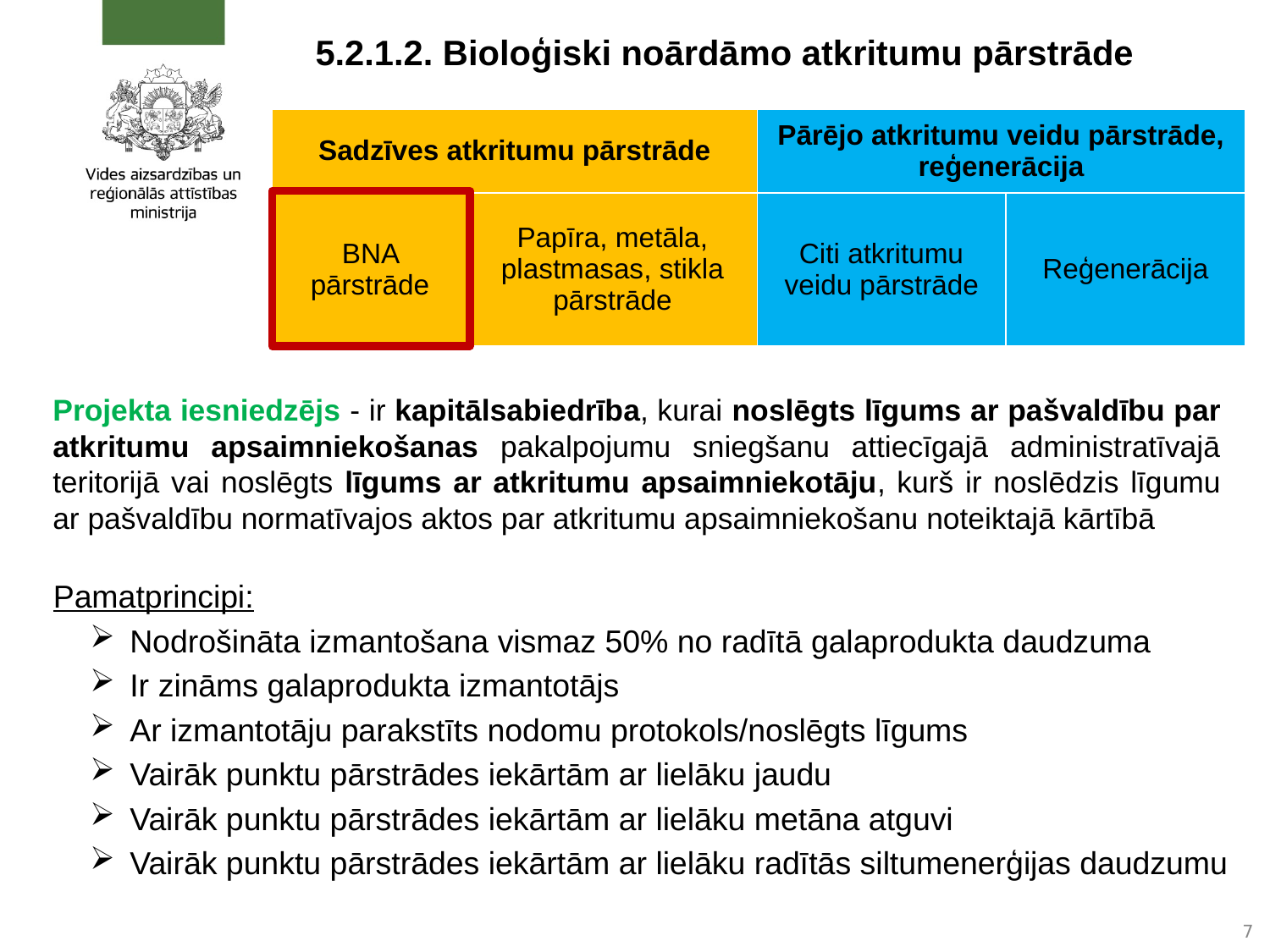

5.2.1.2. Bioloģiski noārdāmo atkritumu pārstrāde
| Sadzīves atkritumu pārstrāde |  | Pārējo atkritumu veidu pārstrāde, reģenerācija |  |
| --- | --- | --- | --- |
| BNA pārstrāde | Papīra, metāla, plastmasas, stikla pārstrāde | Citi atkritumu veidu pārstrāde | Reģenerācija |

Projekta iesniedzējs - ir kapitālsabiedrība, kurai noslēgts līgums ar pašvaldību par atkritumu apsaimniekošanas pakalpojumu sniegšanu attiecīgajā administratīvajā teritorijā vai noslēgts līgums ar atkritumu apsaimniekotāju, kurš ir noslēdzis līgumu ar pašvaldību normatīvajos aktos par atkritumu apsaimniekošanu noteiktajā kārtībā
Pamatprincipi:
Nodrošināta izmantošana vismaz 50% no radītā galaprodukta daudzuma
Ir zināms galaprodukta izmantotājs
Ar izmantotāju parakstīts nodomu protokols/noslēgts līgums
Vairāk punktu pārstrādes iekārtām ar lielāku jaudu
Vairāk punktu pārstrādes iekārtām ar lielāku metāna atguvi
Vairāk punktu pārstrādes iekārtām ar lielāku radītās siltumenerģijas daudzumu
7